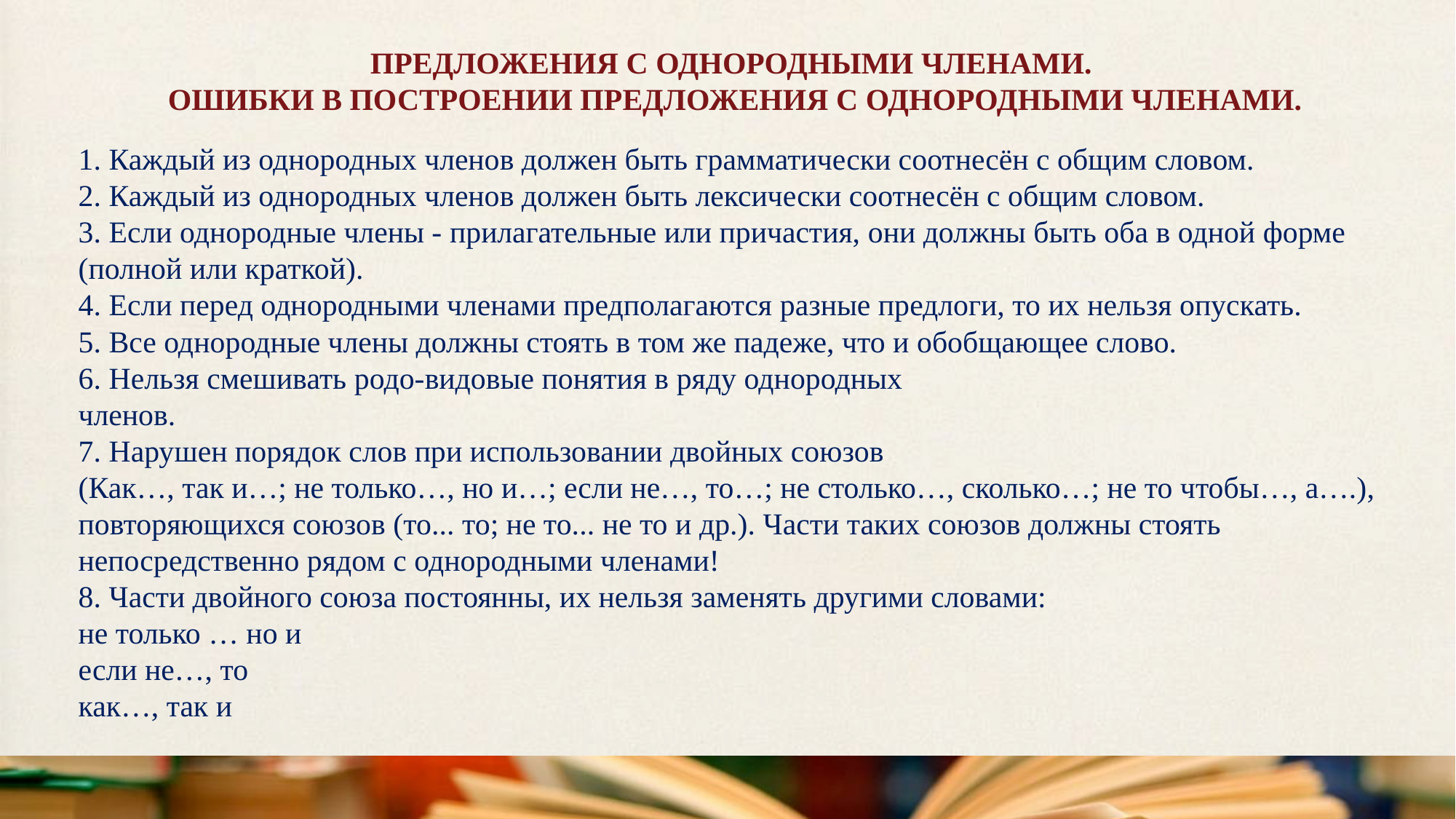

ПРЕДЛОЖЕНИЯ С ОДНОРОДНЫМИ ЧЛЕНАМИ.
ОШИБКИ В ПОСТРОЕНИИ ПРЕДЛОЖЕНИЯ С ОДНОРОДНЫМИ ЧЛЕНАМИ.
1. Каждый из однородных членов должен быть грамматически соотнесён с общим словом.
2. Каждый из однородных членов должен быть лексически соотнесён с общим словом.
3. Если однородные члены - прилагательные или причастия, они должны быть оба в одной форме (полной или краткой).
4. Если перед однородными членами предполагаются разные предлоги, то их нельзя опускать.
5. Все однородные члены должны стоять в том же падеже, что и обобщающее слово.
6. Нельзя смешивать родо-видовые понятия в ряду однородных
членов.
7. Нарушен порядок слов при использовании двойных союзов
(Как…, так и…; не только…, но и…; если не…, то…; не столько…, сколько…; не то чтобы…, а….), повторяющихся союзов (то... то; не то... не то и др.). Части таких союзов должны стоять непосредственно рядом с однородными членами!
8. Части двойного союза постоянны, их нельзя заменять другими словами:
не только … но и
если не…, то
как…, так и